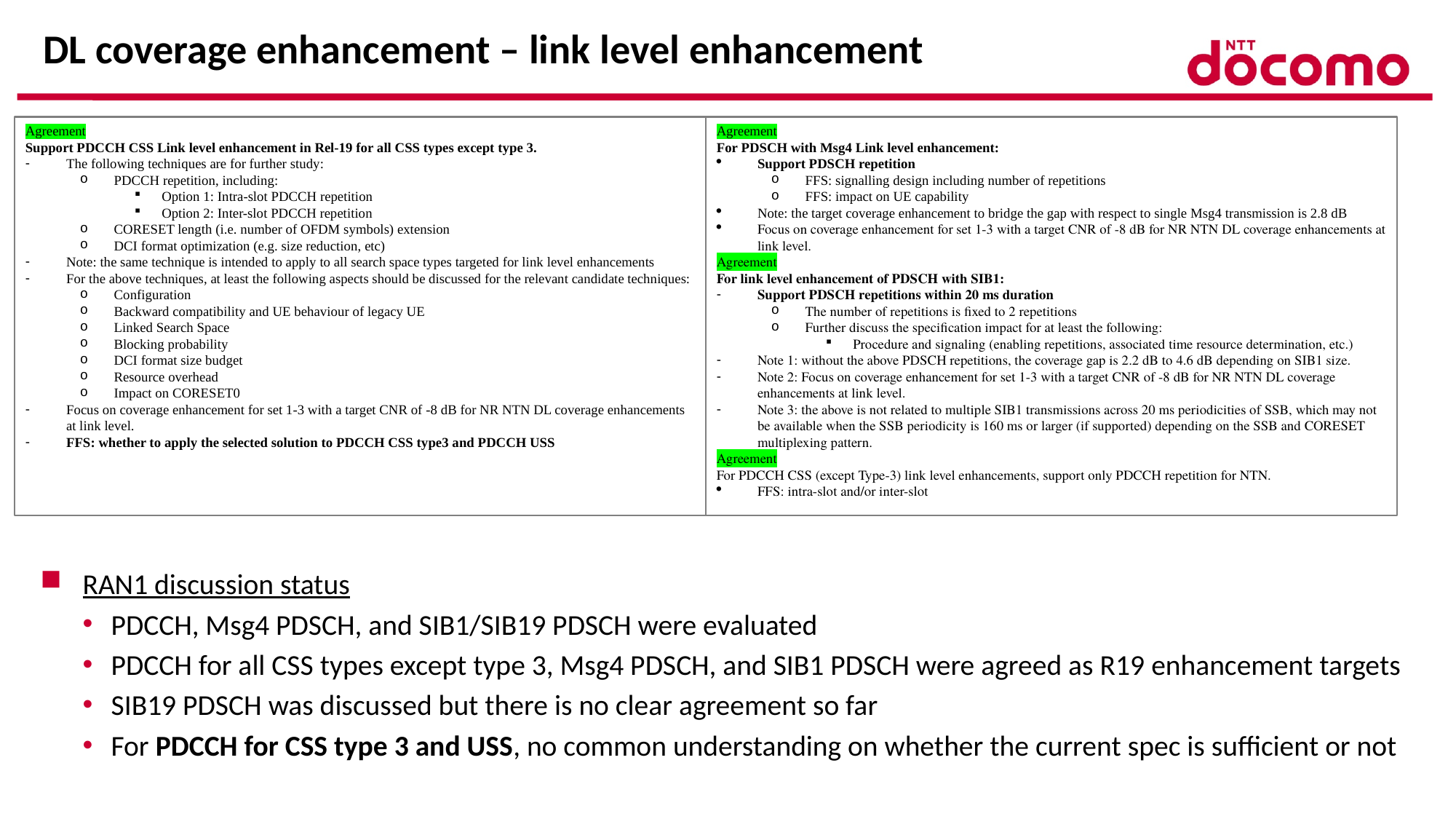

# DL coverage enhancement – link level enhancement
Agreement
Support PDCCH CSS Link level enhancement in Rel-19 for all CSS types except type 3.
The following techniques are for further study:
PDCCH repetition, including:
Option 1: Intra-slot PDCCH repetition
Option 2: Inter-slot PDCCH repetition
CORESET length (i.e. number of OFDM symbols) extension
DCI format optimization (e.g. size reduction, etc)
Note: the same technique is intended to apply to all search space types targeted for link level enhancements
For the above techniques, at least the following aspects should be discussed for the relevant candidate techniques:
Configuration
Backward compatibility and UE behaviour of legacy UE
Linked Search Space
Blocking probability
DCI format size budget
Resource overhead
Impact on CORESET0
Focus on coverage enhancement for set 1-3 with a target CNR of -8 dB for NR NTN DL coverage enhancements at link level.
FFS: whether to apply the selected solution to PDCCH CSS type3 and PDCCH USS
Agreement
For PDSCH with Msg4 Link level enhancement:
Support PDSCH repetition
FFS: signalling design including number of repetitions
FFS: impact on UE capability
Note: the target coverage enhancement to bridge the gap with respect to single Msg4 transmission is 2.8 dB
Focus on coverage enhancement for set 1-3 with a target CNR of -8 dB for NR NTN DL coverage enhancements at link level.
Agreement
For link level enhancement of PDSCH with SIB1:
Support PDSCH repetitions within 20 ms duration
The number of repetitions is fixed to 2 repetitions
Further discuss the specification impact for at least the following:
Procedure and signaling (enabling repetitions, associated time resource determination, etc.)
Note 1: without the above PDSCH repetitions, the coverage gap is 2.2 dB to 4.6 dB depending on SIB1 size.
Note 2: Focus on coverage enhancement for set 1-3 with a target CNR of -8 dB for NR NTN DL coverage enhancements at link level.
Note 3: the above is not related to multiple SIB1 transmissions across 20 ms periodicities of SSB, which may not be available when the SSB periodicity is 160 ms or larger (if supported) depending on the SSB and CORESET multiplexing pattern.
Agreement
For PDCCH CSS (except Type-3) link level enhancements, support only PDCCH repetition for NTN.
FFS: intra-slot and/or inter-slot

RAN1 discussion status
PDCCH, Msg4 PDSCH, and SIB1/SIB19 PDSCH were evaluated
PDCCH for all CSS types except type 3, Msg4 PDSCH, and SIB1 PDSCH were agreed as R19 enhancement targets
SIB19 PDSCH was discussed but there is no clear agreement so far
For PDCCH for CSS type 3 and USS, no common understanding on whether the current spec is sufficient or not